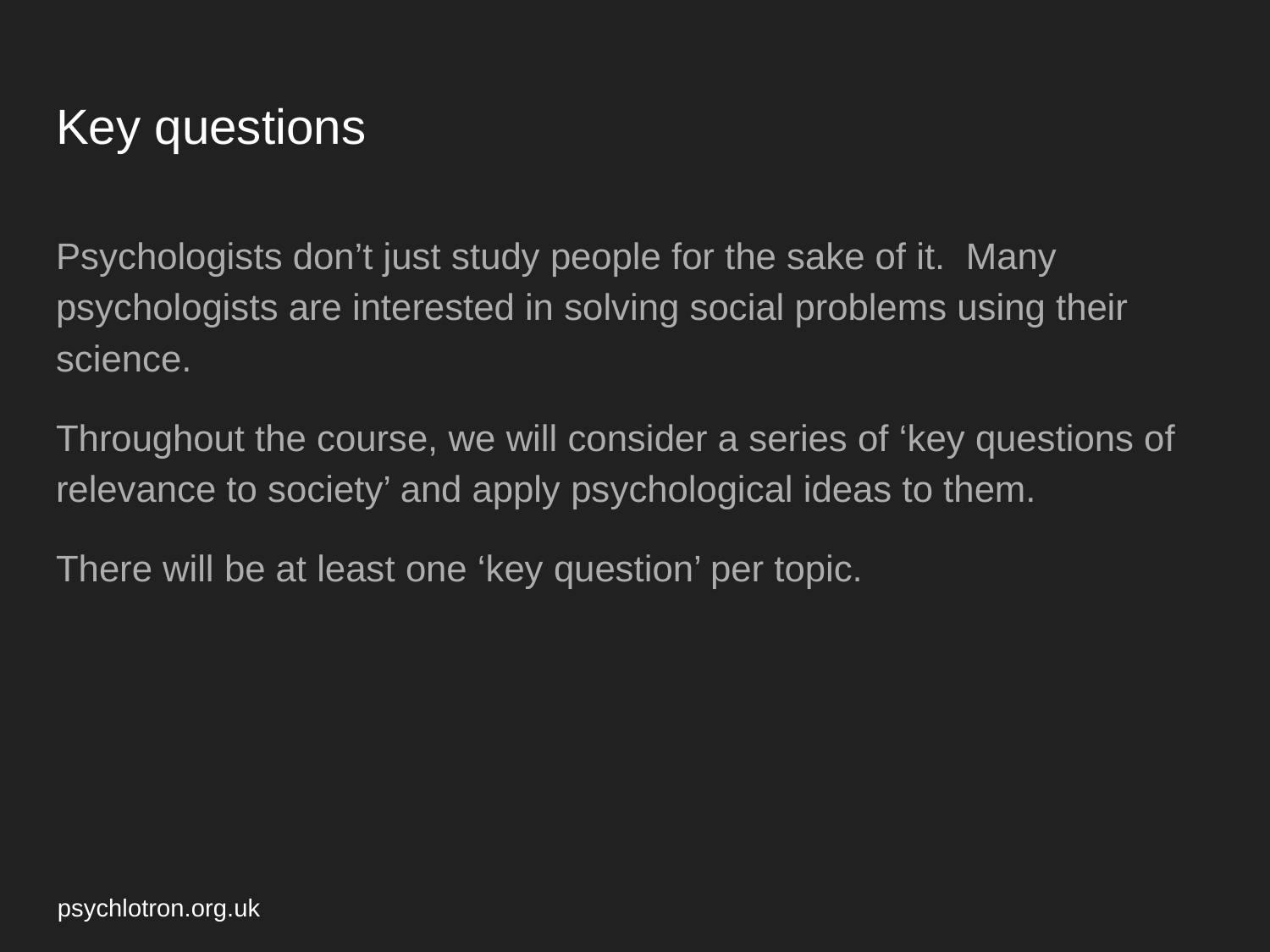

# Key questions
Psychologists don’t just study people for the sake of it.  Many psychologists are interested in solving social problems using their science.
Throughout the course, we will consider a series of ‘key questions of relevance to society’ and apply psychological ideas to them.
There will be at least one ‘key question’ per topic.